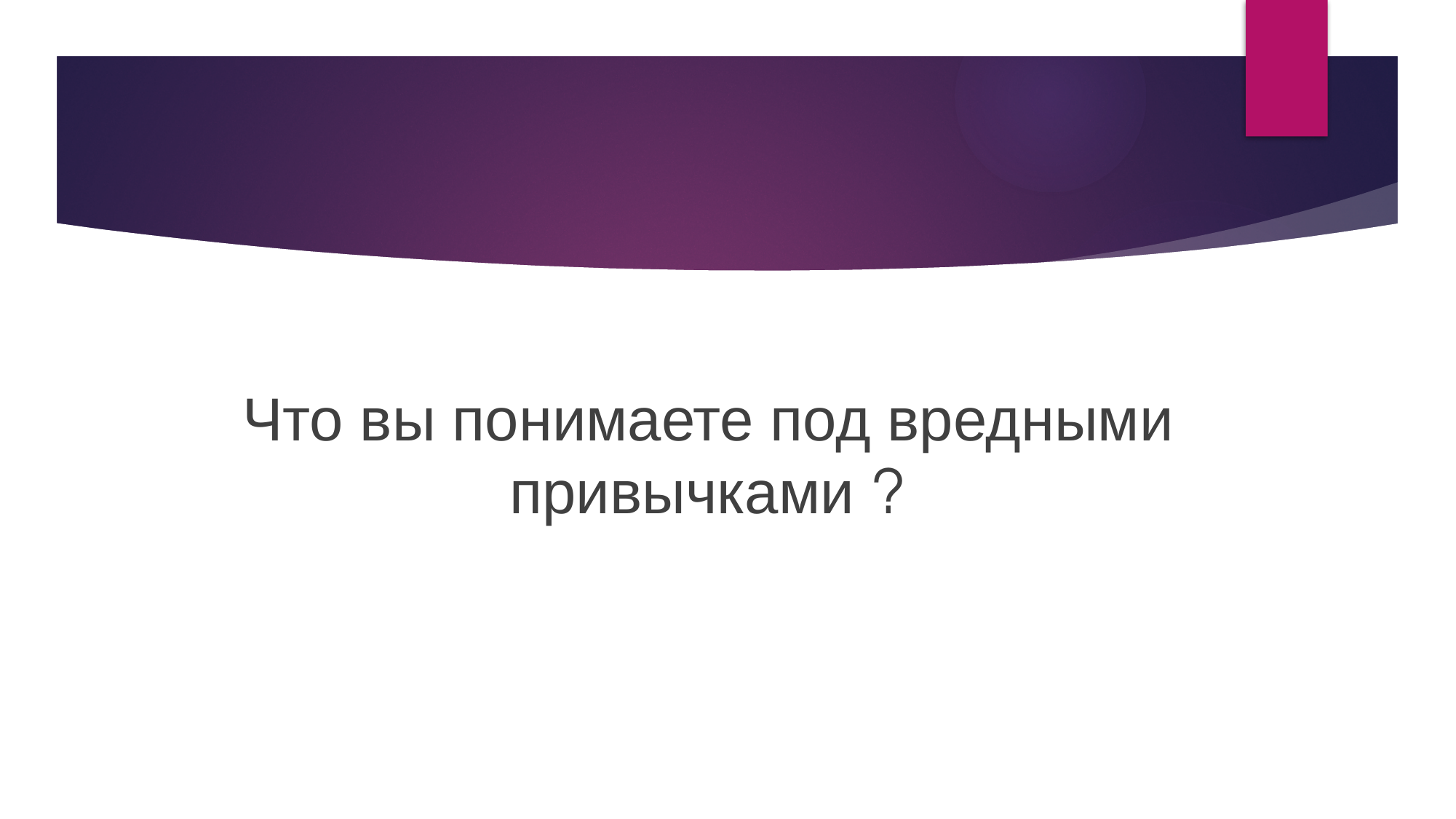

#
Что вы понимаете под вредными привычками ?